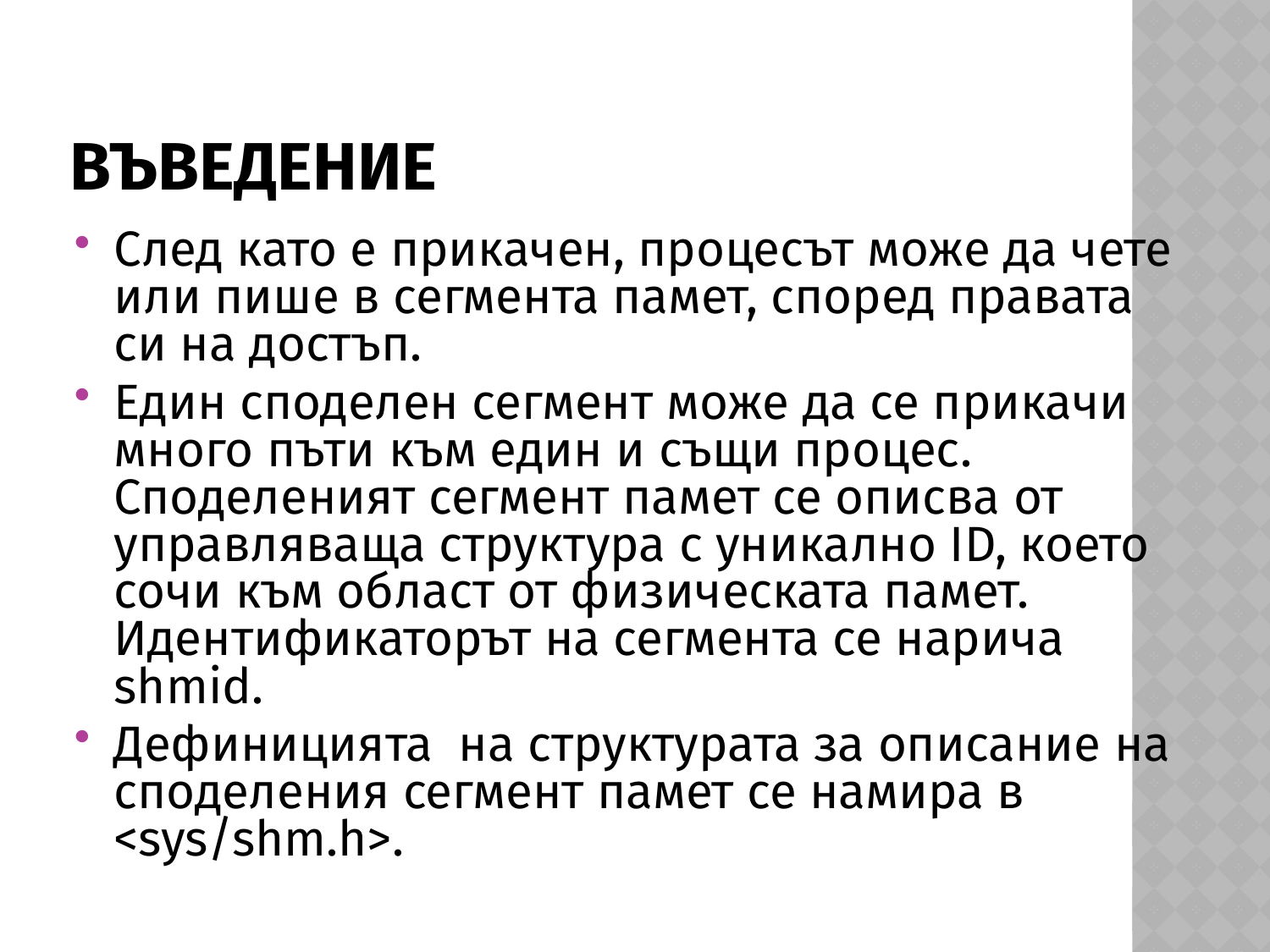

# Въведение
След като е прикачен, процесът може да чете или пише в сегмента памет, според правата си на достъп.
Един споделен сегмент може да се прикачи много пъти към един и същи процес. Споделеният сегмент памет се описва от управляваща структура с уникално ID, което сочи към област от физическата памет. Идентификаторът на сегмента се нарича shmid.
Дефиницията  на структурата за описание на споделения сегмент памет се намира в <sys/shm.h>.